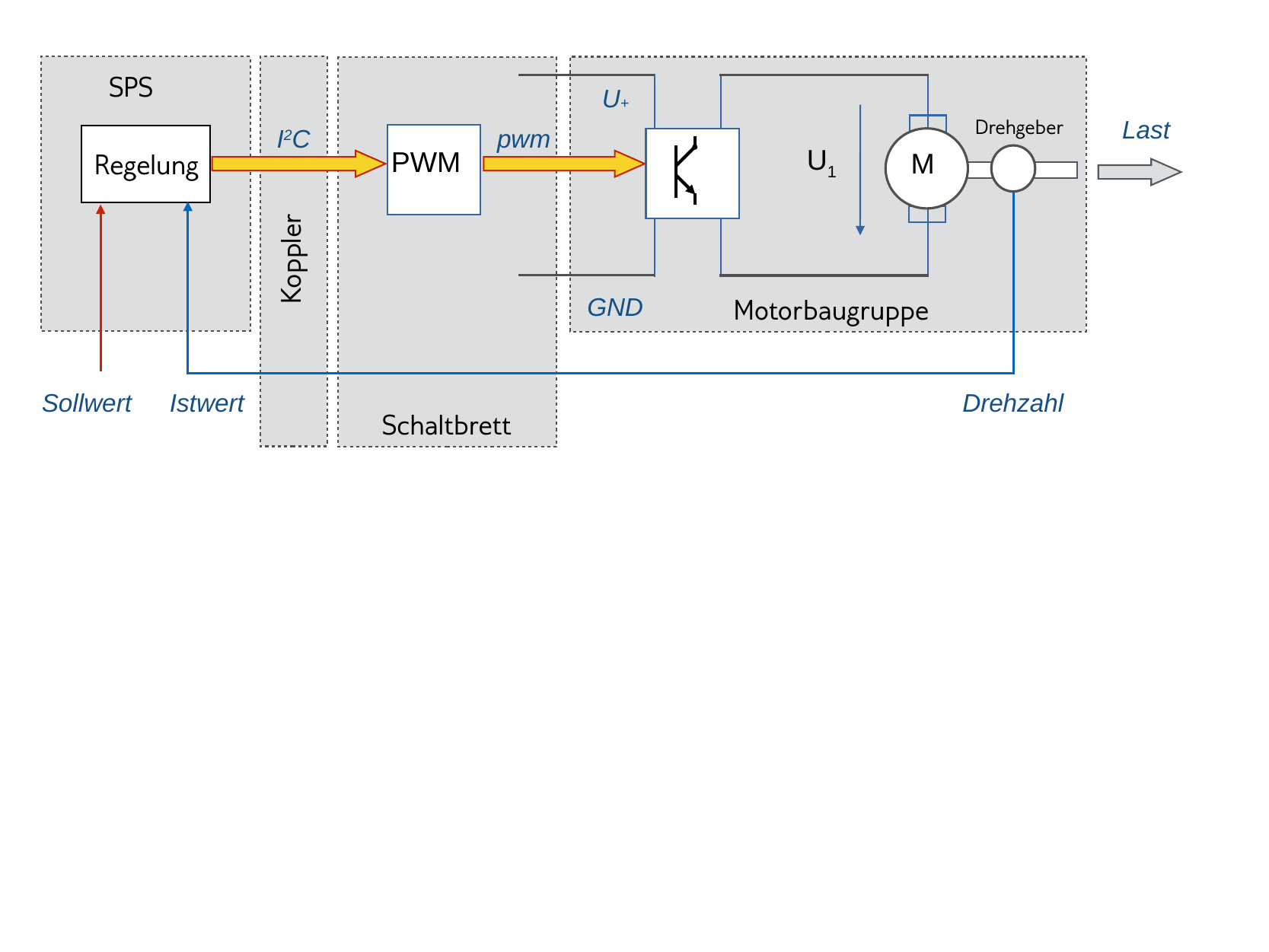

SPS

U+
Drehgeber

Last

pwm
I2C

Regelung

U1
PWM

M

Koppler

Motorbaugruppe
GND

Sollwert
Istwert
Drehzahl
Schaltbrett